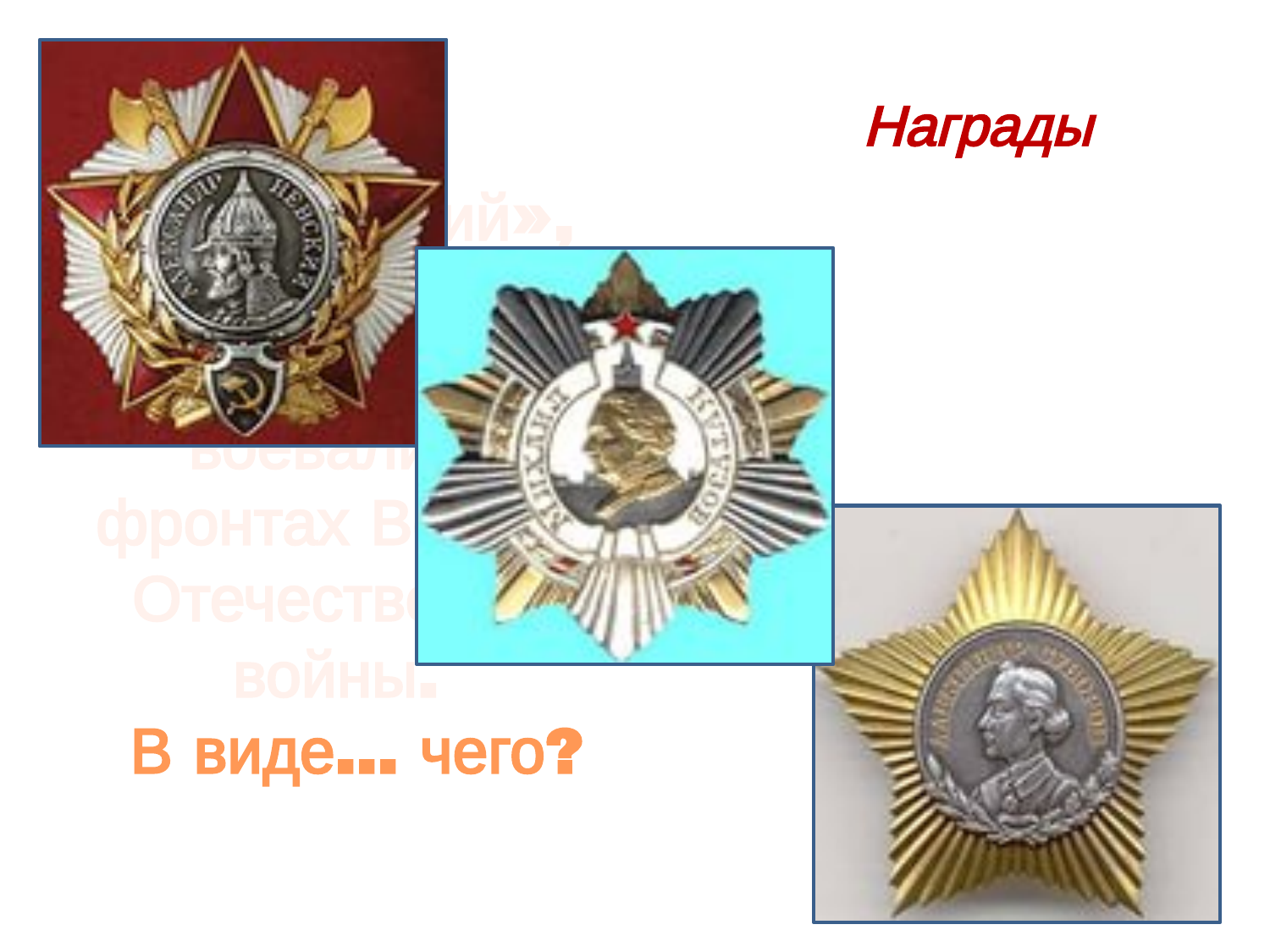

Награды
«А. Невский», «Кутузов», «Суворов» тоже воевали на фронтах Великой Отечественной войны.
В виде... чего?